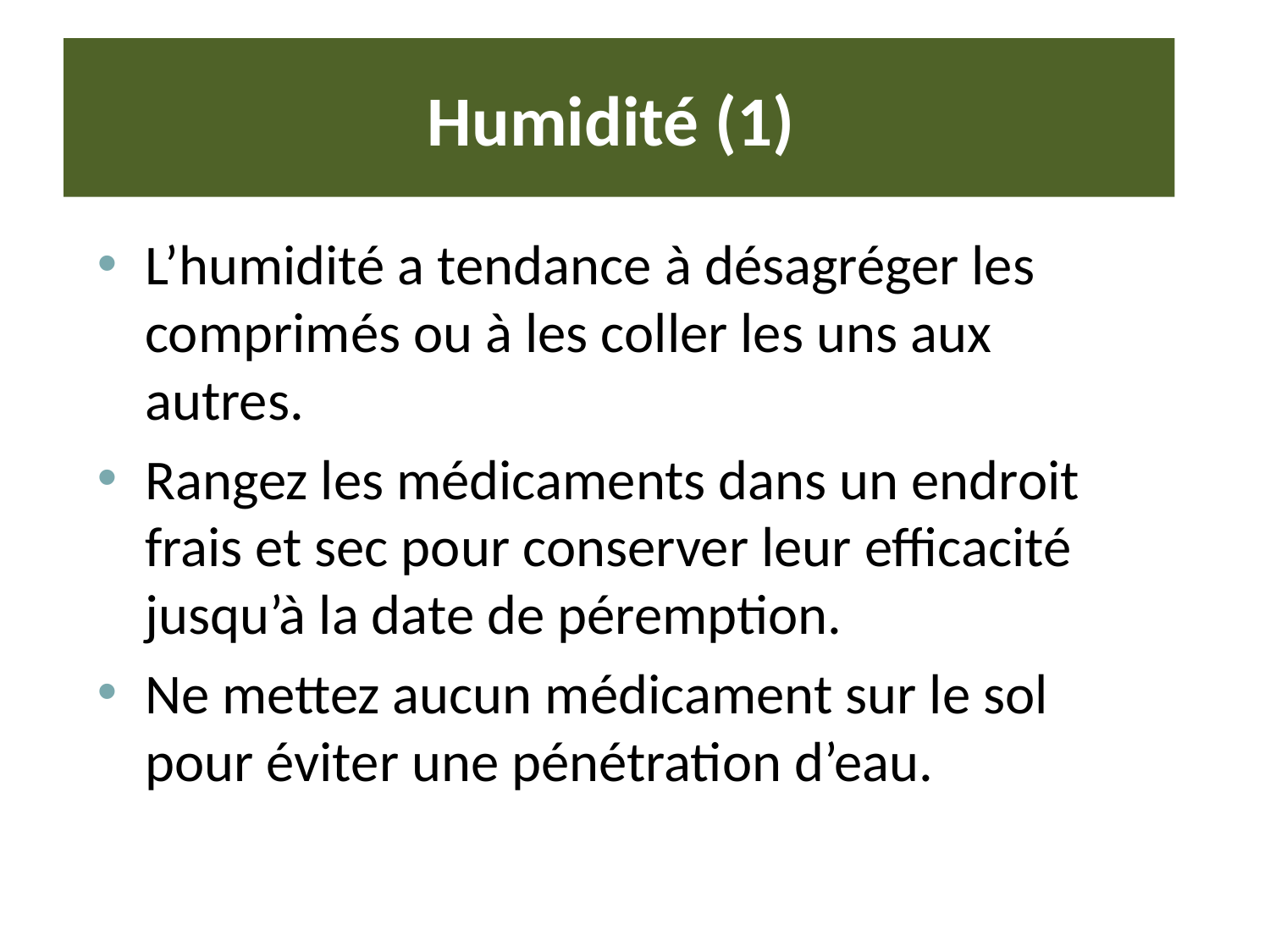

# Humidité (1)
L’humidité a tendance à désagréger les comprimés ou à les coller les uns aux autres.
Rangez les médicaments dans un endroit frais et sec pour conserver leur efficacité jusqu’à la date de péremption.
Ne mettez aucun médicament sur le sol pour éviter une pénétration d’eau.